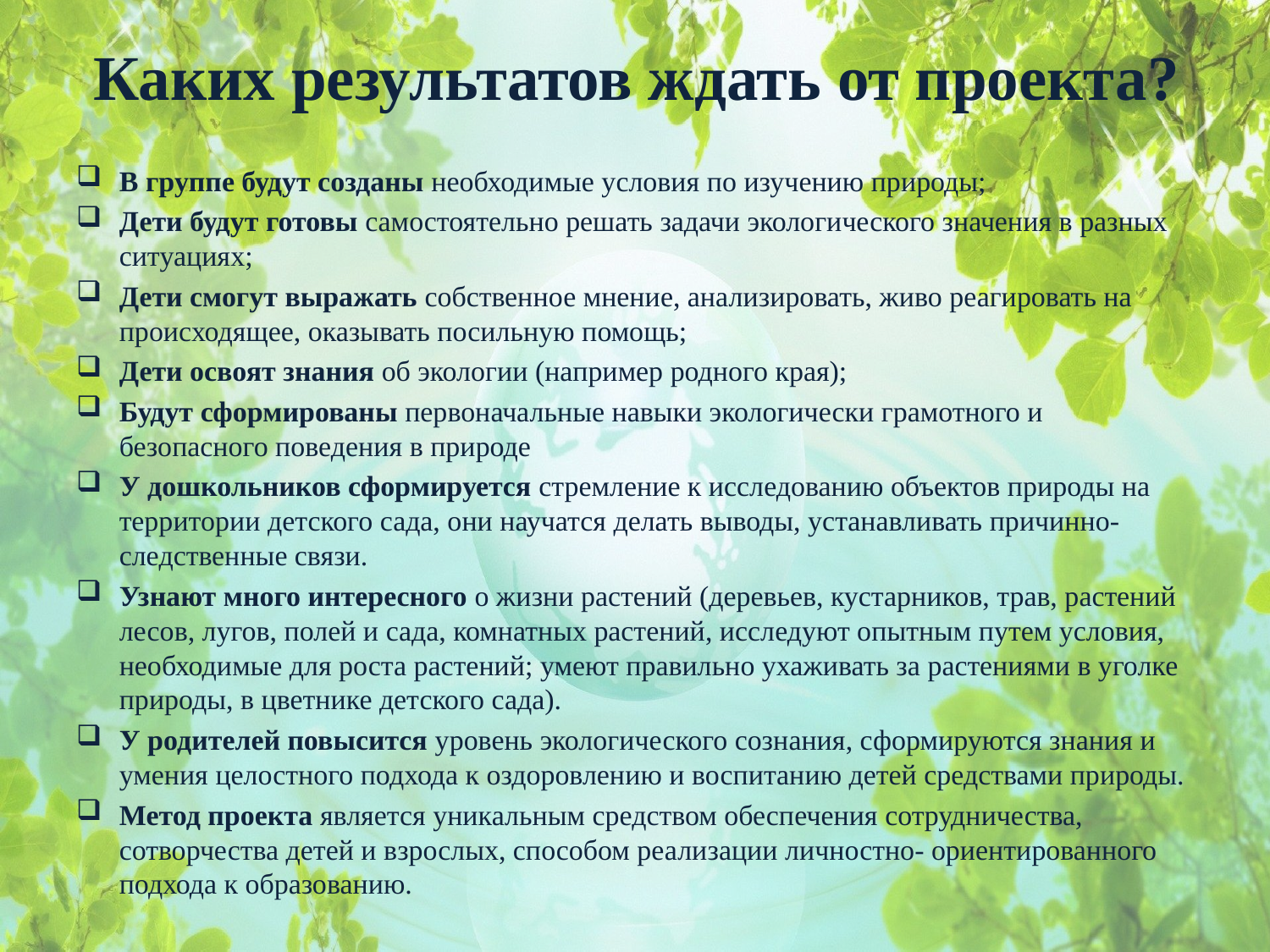

# Каких результатов ждать от проекта?
В группе будут созданы необходимые условия по изучению природы;
Дети будут готовы самостоятельно решать задачи экологического значения в разных ситуациях;
Дети смогут выражать собственное мнение, анализировать, живо реагировать на происходящее, оказывать посильную помощь;
Дети освоят знания об экологии (например родного края);
Будут сформированы первоначальные навыки экологически грамотного и безопасного поведения в природе
У дошкольников сформируется стремление к исследованию объектов природы на территории детского сада, они научатся делать выводы, устанавливать причинно-следственные связи.
Узнают много интересного о жизни растений (деревьев, кустарников, трав, растений лесов, лугов, полей и сада, комнатных растений, исследуют опытным путем условия, необходимые для роста растений; умеют правильно ухаживать за растениями в уголке природы, в цветнике детского сада).
У родителей повысится уровень экологического сознания, сформируются знания и умения целостного подхода к оздоровлению и воспитанию детей средствами природы.
Метод проекта является уникальным средством обеспечения сотрудничества, сотворчества детей и взрослых, способом реализации личностно- ориентированного подхода к образованию.